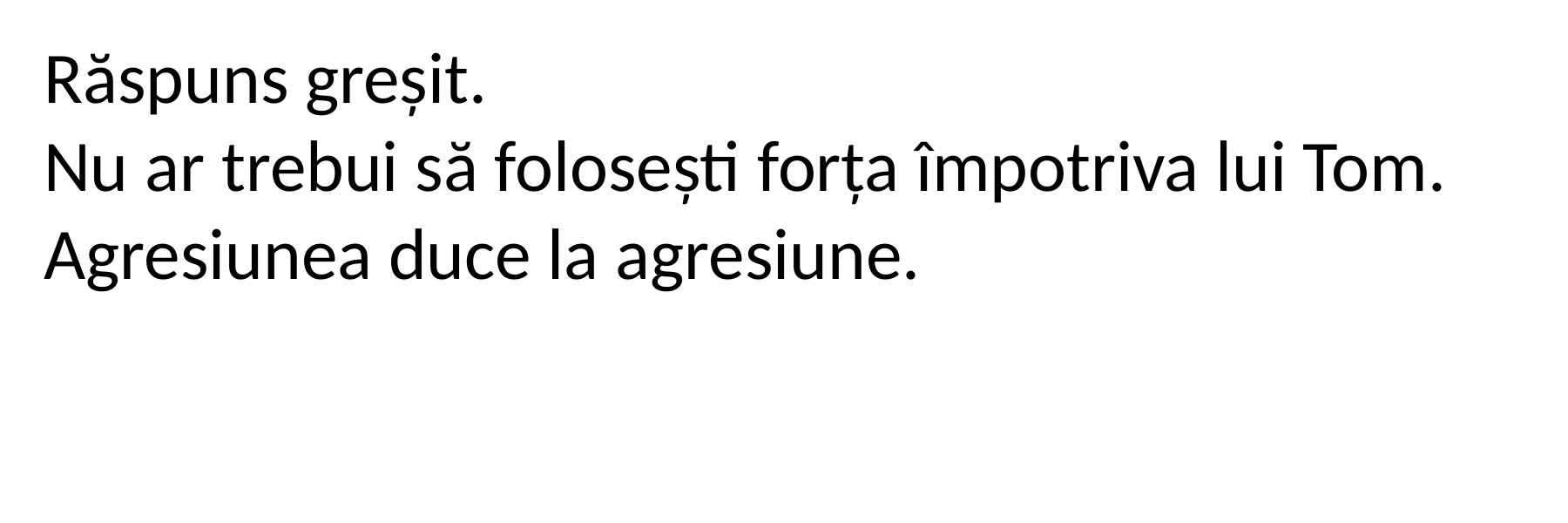

Răspuns greșit.
Nu ar trebui să folosești forța împotriva lui Tom.
Agresiunea duce la agresiune.